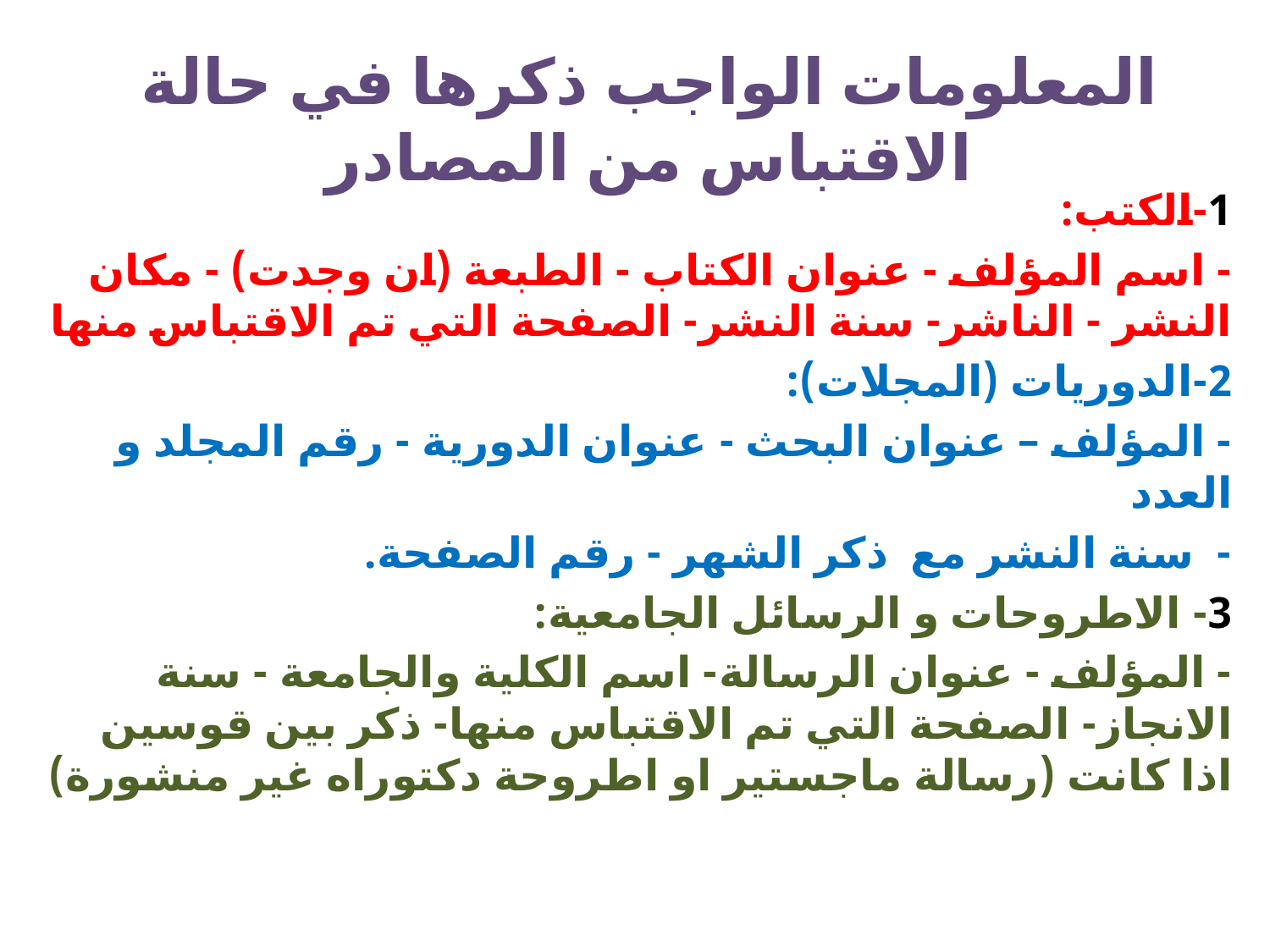

# المعلومات الواجب ذكرها في حالة الاقتباس من المصادر
1-الكتب:
- اسم المؤلف - عنوان الكتاب - الطبعة (ان وجدت) - مكان النشر - الناشر- سنة النشر- الصفحة التي تم الاقتباس منها
2-الدوريات (المجلات):
- المؤلف – عنوان البحث - عنوان الدورية - رقم المجلد و العدد
-  سنة النشر مع  ذكر الشهر - رقم الصفحة.
3- الاطروحات و الرسائل الجامعية:
- المؤلف - عنوان الرسالة- اسم الكلية والجامعة - سنة الانجاز- الصفحة التي تم الاقتباس منها- ذكر بين قوسين اذا كانت (رسالة ماجستير او اطروحة دكتوراه غير منشورة)